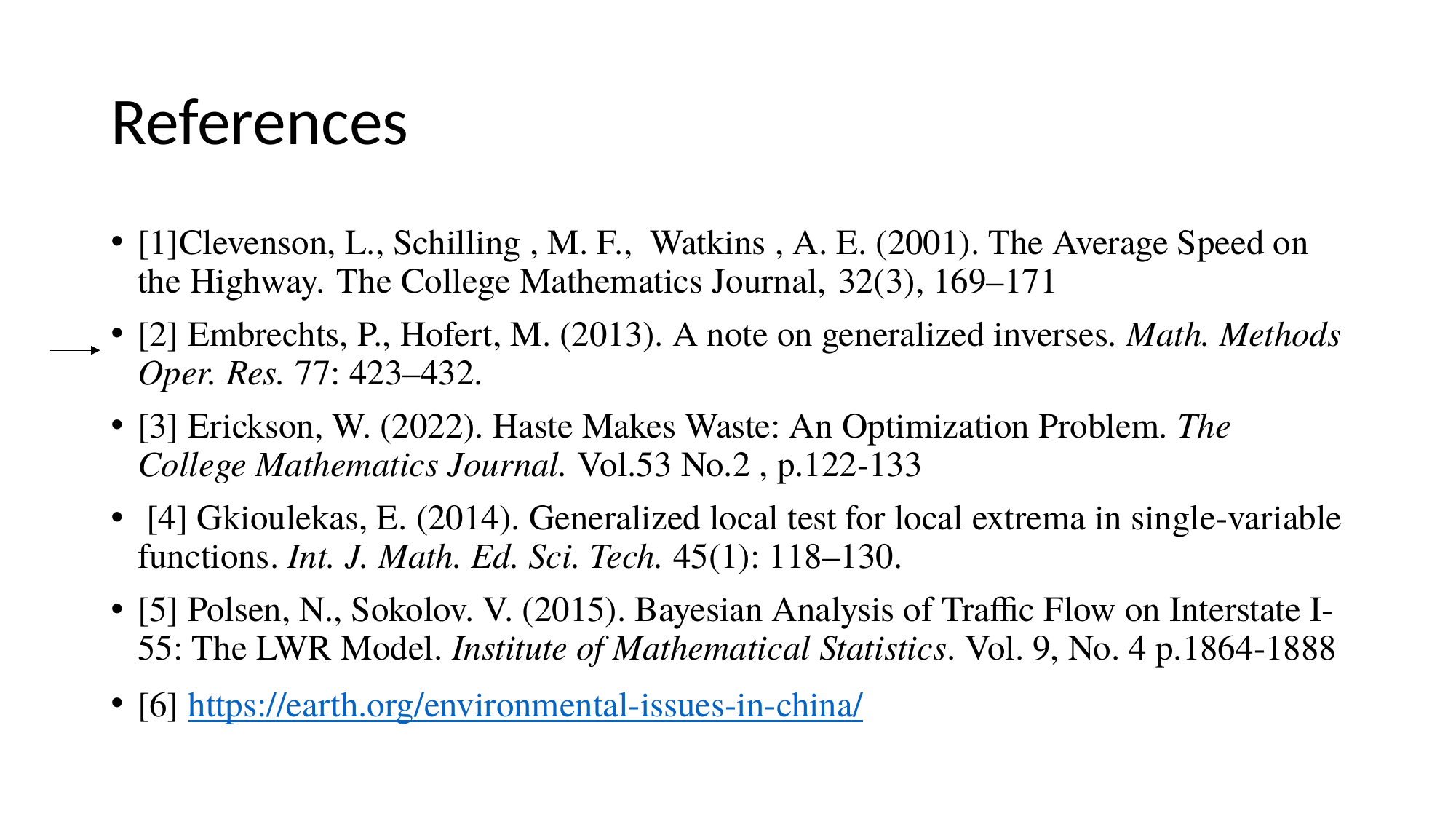

# References
[1]Clevenson, L., Schilling , M. F.,  Watkins , A. E. (2001). The Average Speed on the Highway. The College Mathematics Journal, 32(3), 169–171
[2] Embrechts, P., Hofert, M. (2013). A note on generalized inverses. Math. Methods Oper. Res. 77: 423–432.
[3] Erickson, W. (2022). Haste Makes Waste: An Optimization Problem. The College Mathematics Journal. Vol.53 No.2 , p.122-133
 [4] Gkioulekas, E. (2014). Generalized local test for local extrema in single-variable functions. Int. J. Math. Ed. Sci. Tech. 45(1): 118–130.
[5] Polsen, N., Sokolov. V. (2015). Bayesian Analysis of Traffic Flow on Interstate I-55: The LWR Model. Institute of Mathematical Statistics. Vol. 9, No. 4 p.1864-1888
[6] https://earth.org/environmental-issues-in-china/